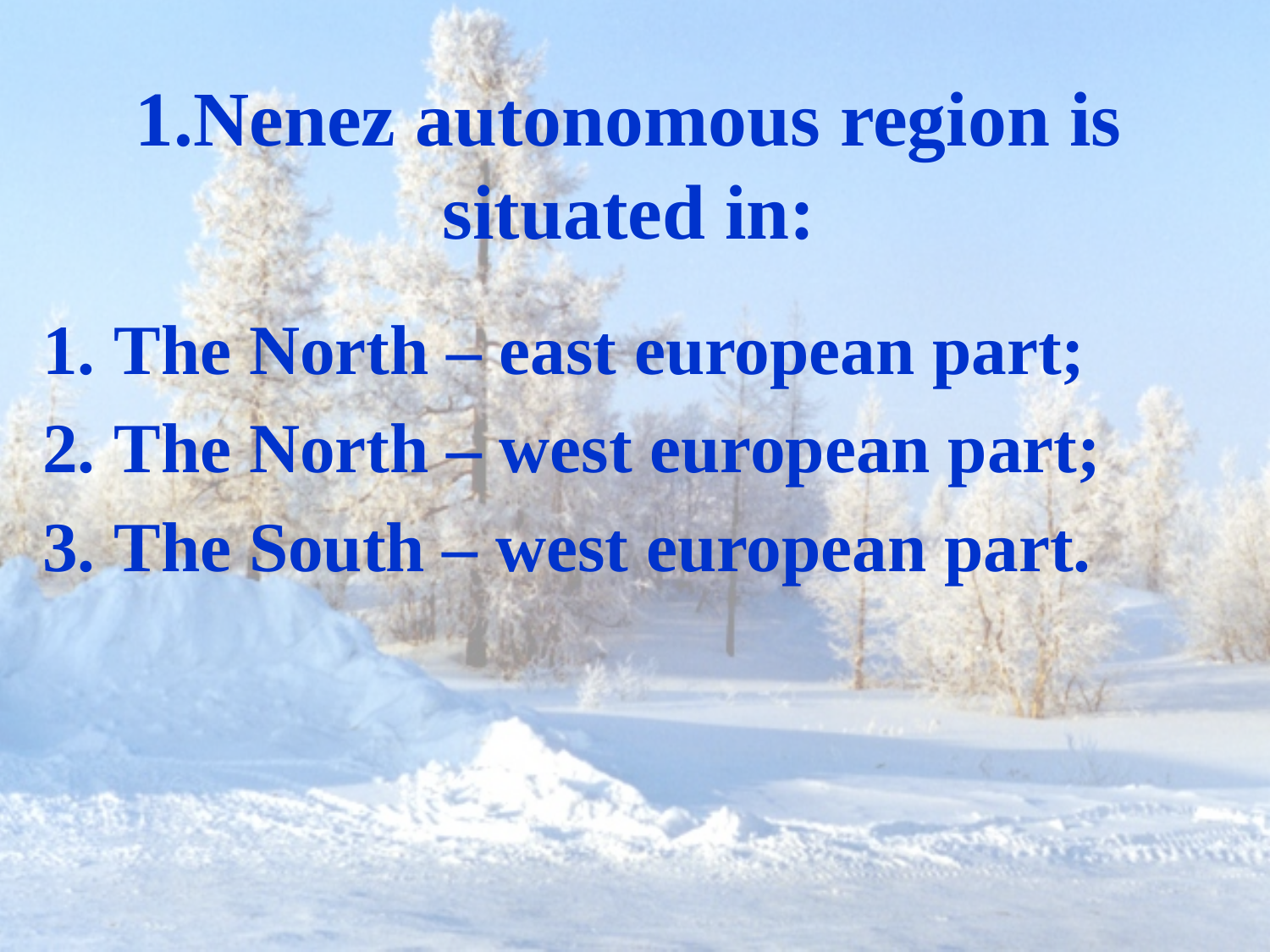

# 1.Nenez autonomous region is situated in:
The North – east european part;
The North – west european part;
The South – west european part.